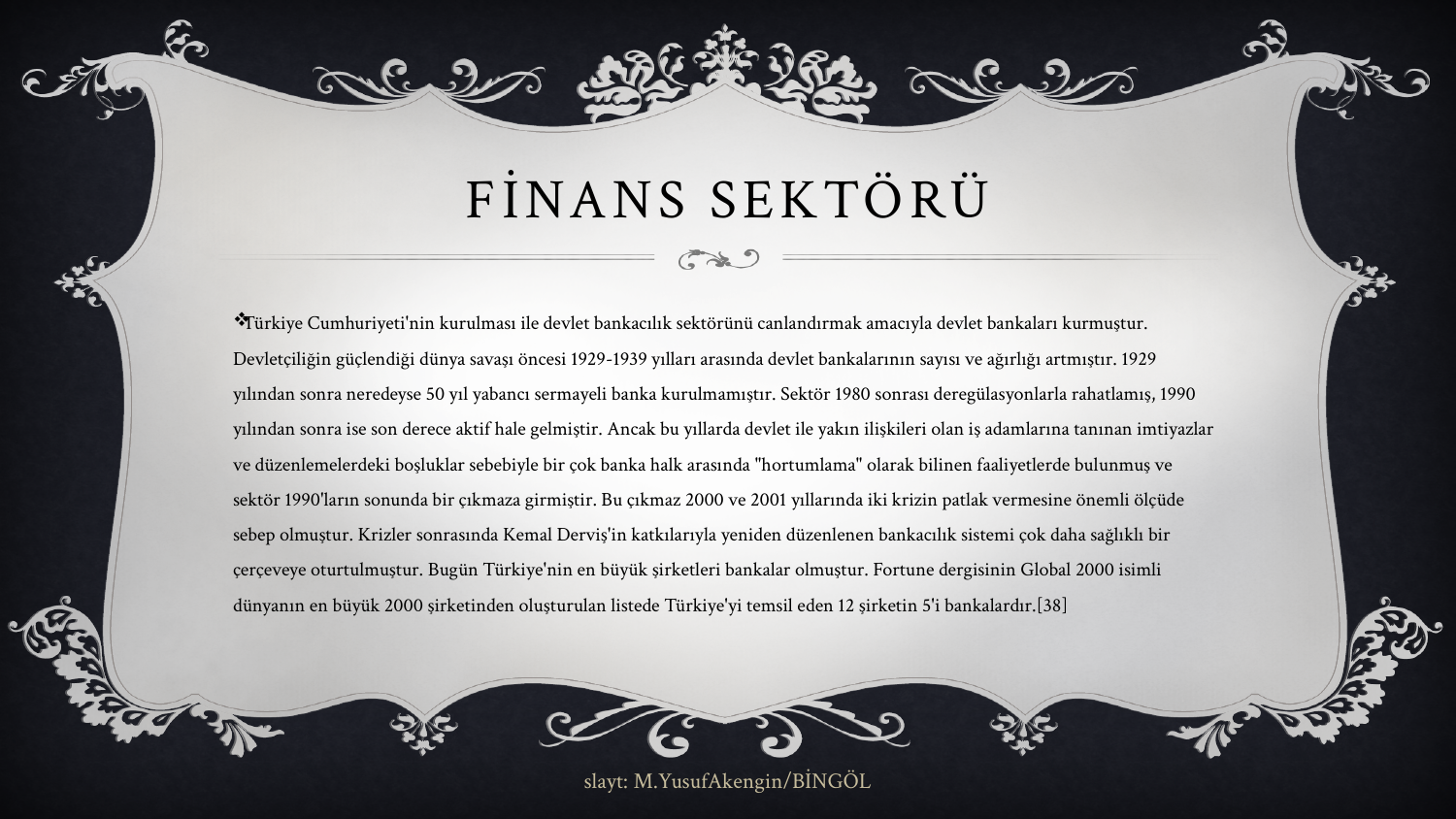

# Fİnans sektörü
Türkiye Cumhuriyeti'nin kurulması ile devlet bankacılık sektörünü canlandırmak amacıyla devlet bankaları kurmuştur. Devletçiliğin güçlendiği dünya savaşı öncesi 1929-1939 yılları arasında devlet bankalarının sayısı ve ağırlığı artmıştır. 1929 yılından sonra neredeyse 50 yıl yabancı sermayeli banka kurulmamıştır. Sektör 1980 sonrası deregülasyonlarla rahatlamış, 1990 yılından sonra ise son derece aktif hale gelmiştir. Ancak bu yıllarda devlet ile yakın ilişkileri olan iş adamlarına tanınan imtiyazlar ve düzenlemelerdeki boşluklar sebebiyle bir çok banka halk arasında "hortumlama" olarak bilinen faaliyetlerde bulunmuş ve sektör 1990'ların sonunda bir çıkmaza girmiştir. Bu çıkmaz 2000 ve 2001 yıllarında iki krizin patlak vermesine önemli ölçüde sebep olmuştur. Krizler sonrasında Kemal Derviş'in katkılarıyla yeniden düzenlenen bankacılık sistemi çok daha sağlıklı bir çerçeveye oturtulmuştur. Bugün Türkiye'nin en büyük şirketleri bankalar olmuştur. Fortune dergisinin Global 2000 isimli dünyanın en büyük 2000 şirketinden oluşturulan listede Türkiye'yi temsil eden 12 şirketin 5'i bankalardır.[38]

slayt: M.YusufAkengin/BİNGÖL